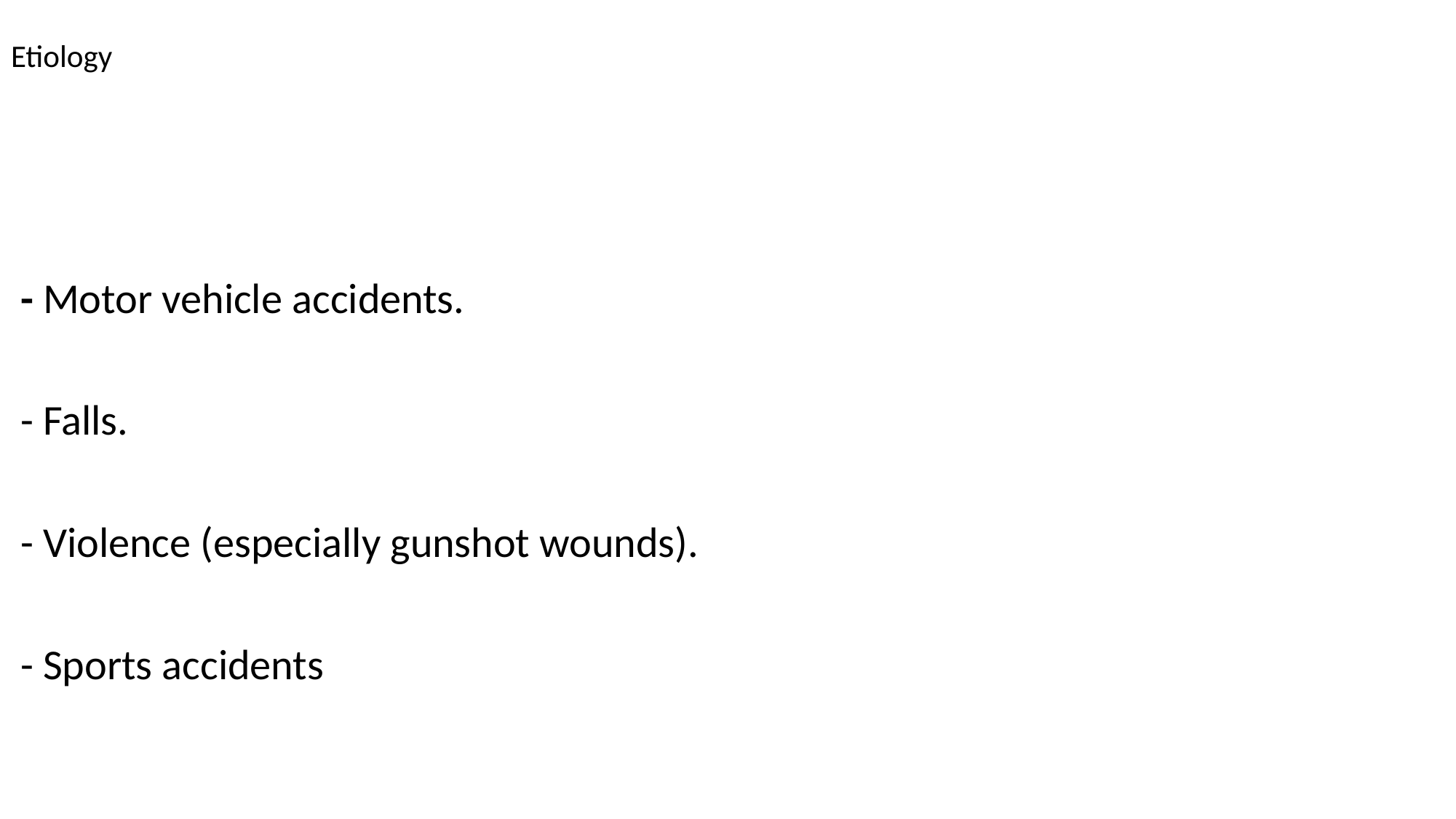

# Etiology

 - Motor vehicle accidents.

 - Falls.

 - Violence (especially gunshot wounds).

 - Sports accidents